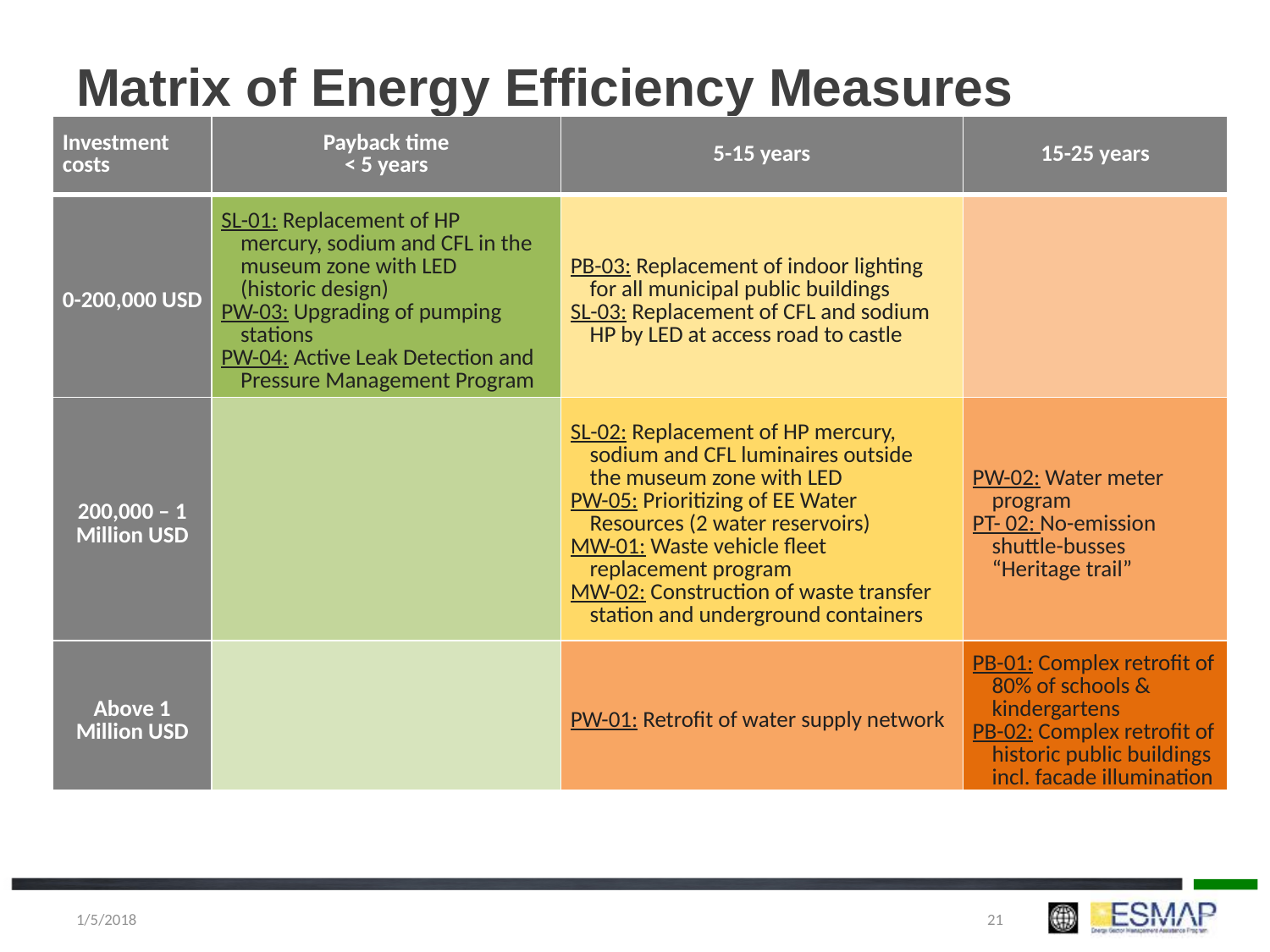

# Matrix of Energy Efficiency Measures
| Investment costs | Payback time < 5 years | 5-15 years | 15-25 years |
| --- | --- | --- | --- |
| 0-200,000 USD | SL-01: Replacement of HP mercury, sodium and CFL in the museum zone with LED (historic design) PW-03: Upgrading of pumping stations PW-04: Active Leak Detection and Pressure Management Program | PB-03: Replacement of indoor lighting for all municipal public buildings SL-03: Replacement of CFL and sodium HP by LED at access road to castle |  |
| 200,000 – 1 Million USD |  | SL-02: Replacement of HP mercury, sodium and CFL luminaires outside the museum zone with LED PW-05: Prioritizing of EE Water Resources (2 water reservoirs) MW-01: Waste vehicle fleet replacement program MW-02: Construction of waste transfer station and underground containers | PW-02: Water meter program PT- 02: No-emission shuttle-busses “Heritage trail” |
| Above 1 Million USD |  | PW-01: Retrofit of water supply network | PB-01: Complex retrofit of 80% of schools & kindergartens PB-02: Complex retrofit of historic public buildings incl. facade illumination |
1/5/2018
21